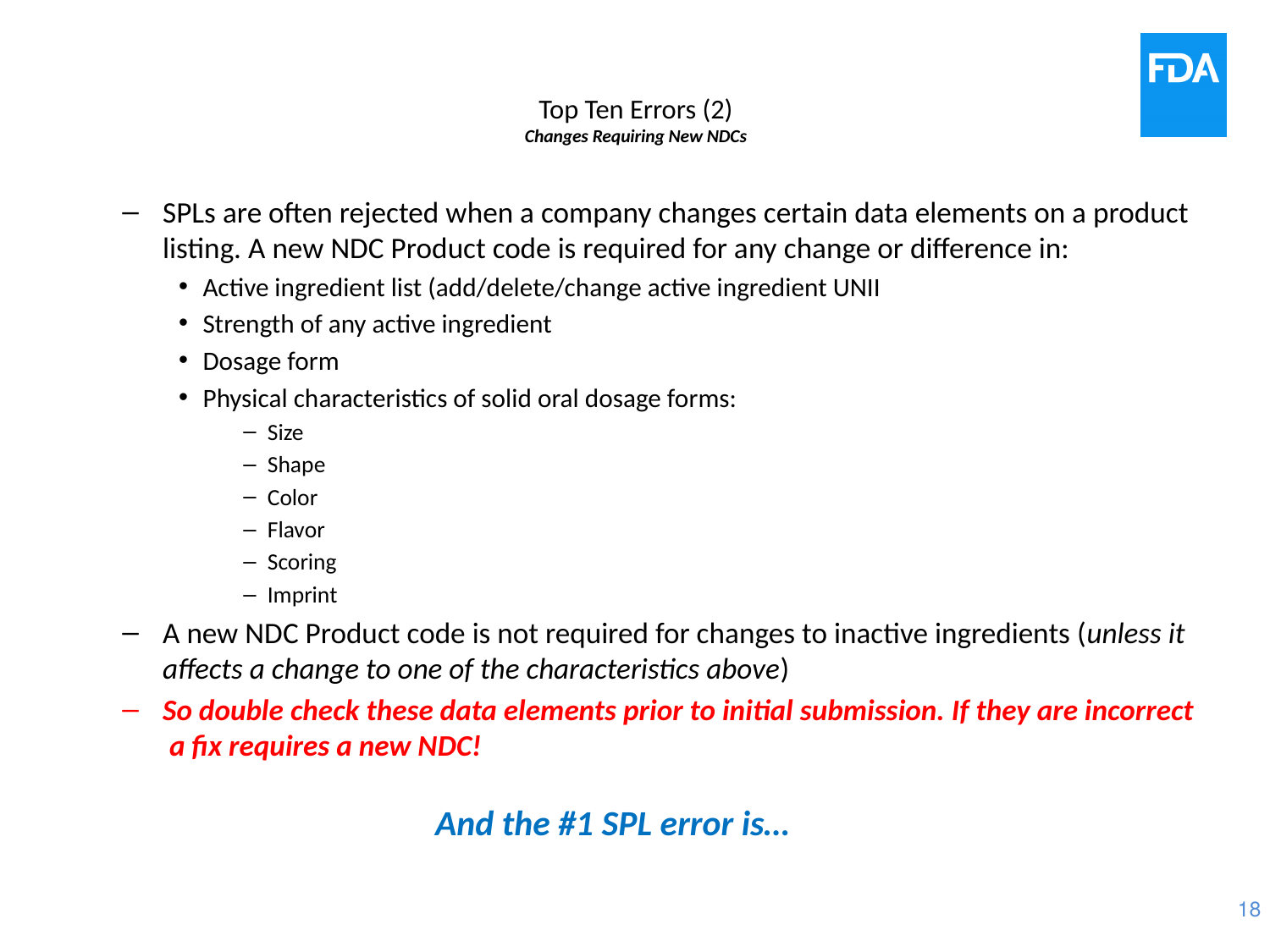

# Top Ten Errors (2) Changes Requiring New NDCs
SPLs are often rejected when a company changes certain data elements on a product listing. A new NDC Product code is required for any change or difference in:
Active ingredient list (add/delete/change active ingredient UNII
Strength of any active ingredient
Dosage form
Physical characteristics of solid oral dosage forms:
Size
Shape
Color
Flavor
Scoring
Imprint
A new NDC Product code is not required for changes to inactive ingredients (unless it affects a change to one of the characteristics above)
So double check these data elements prior to initial submission. If they are incorrect  a fix requires a new NDC!

And the #1 SPL error is…